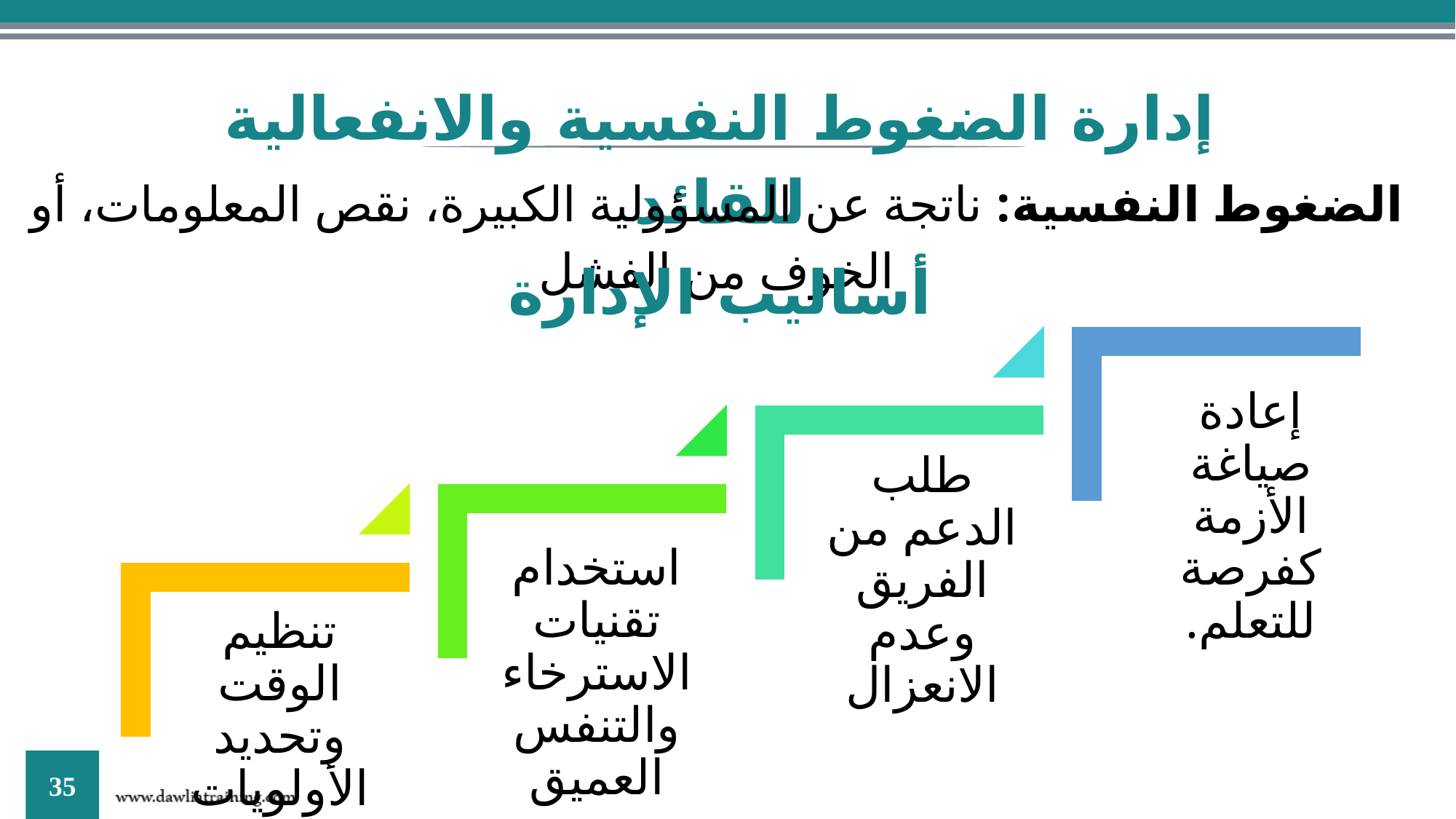

إدارة الضغوط النفسية والانفعالية للقائد
الضغوط النفسية: ناتجة عن المسؤولية الكبيرة، نقص المعلومات، أو الخوف من الفشل
أساليب الإدارة
تنظيم الوقت وتحديد الأولويات
استخدام تقنيات الاسترخاء والتنفس العميق
طلب الدعم من الفريق وعدم الانعزال
إعادة صياغة الأزمة كفرصة للتعلم.